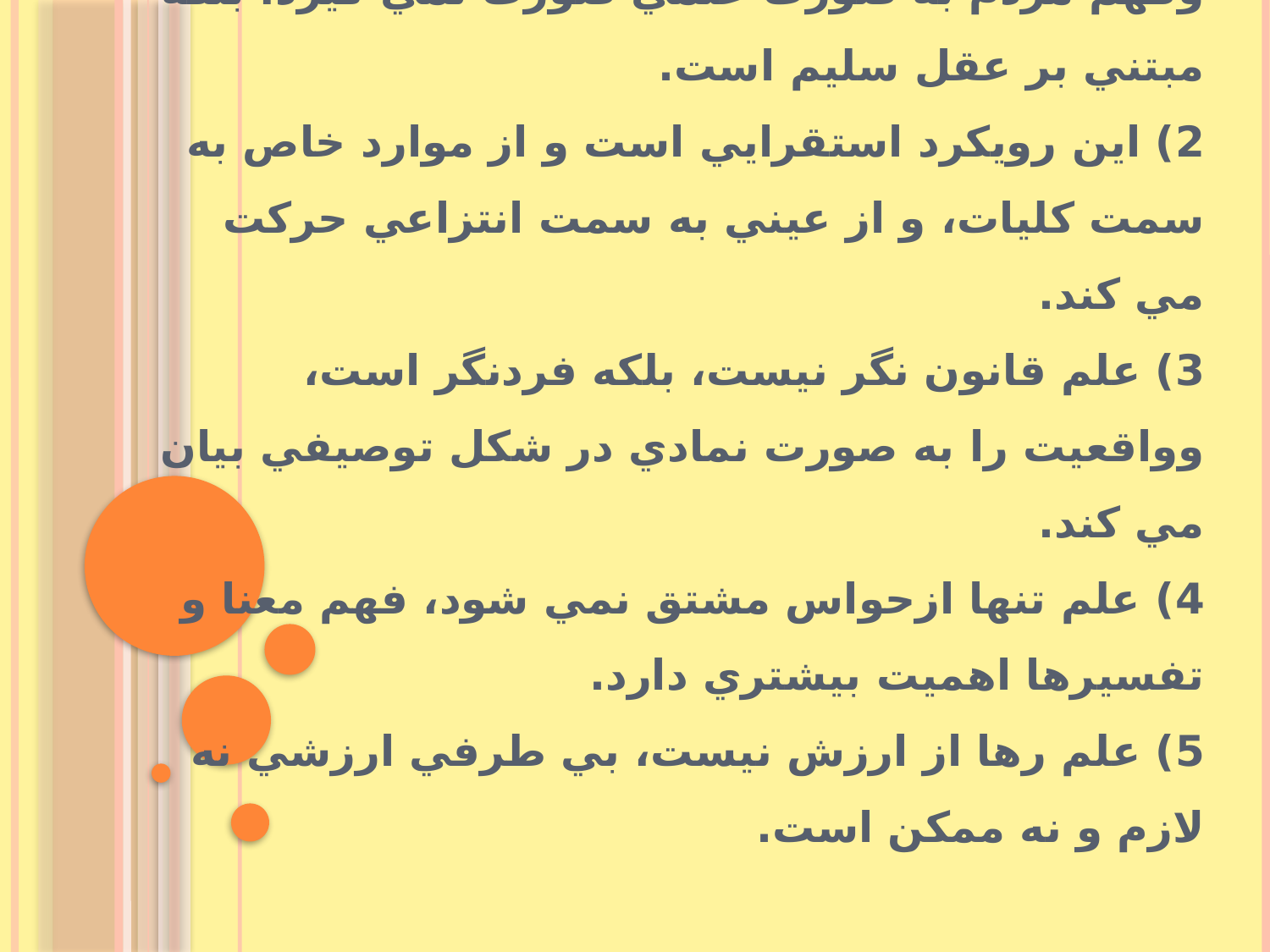

# 2. تبيين پارادايم تفسيري از ماهيت علم 1) تبيين زندگي اجتماعي و وقايع اجتماعي و درك وفهم مردم به صورت علمي صورت نمي گيرد، بلكه مبتني بر عقل سليم است. 2) اين رويكرد استقرايي است و از موارد خاص به سمت كليات، و از عيني به سمت انتزاعي حركت مي كند. 3) علم قانون نگر نيست، بلكه فردنگر است، وواقعيت را به صورت نمادي در شكل توصيفي بيان مي كند. 4) علم تنها ازحواس مشتق نمي شود، فهم معنا و تفسيرها اهميت بيشتري دارد. 5) علم رها از ارزش نيست، بي طرفي ارزشي نه لازم و نه ممكن است.